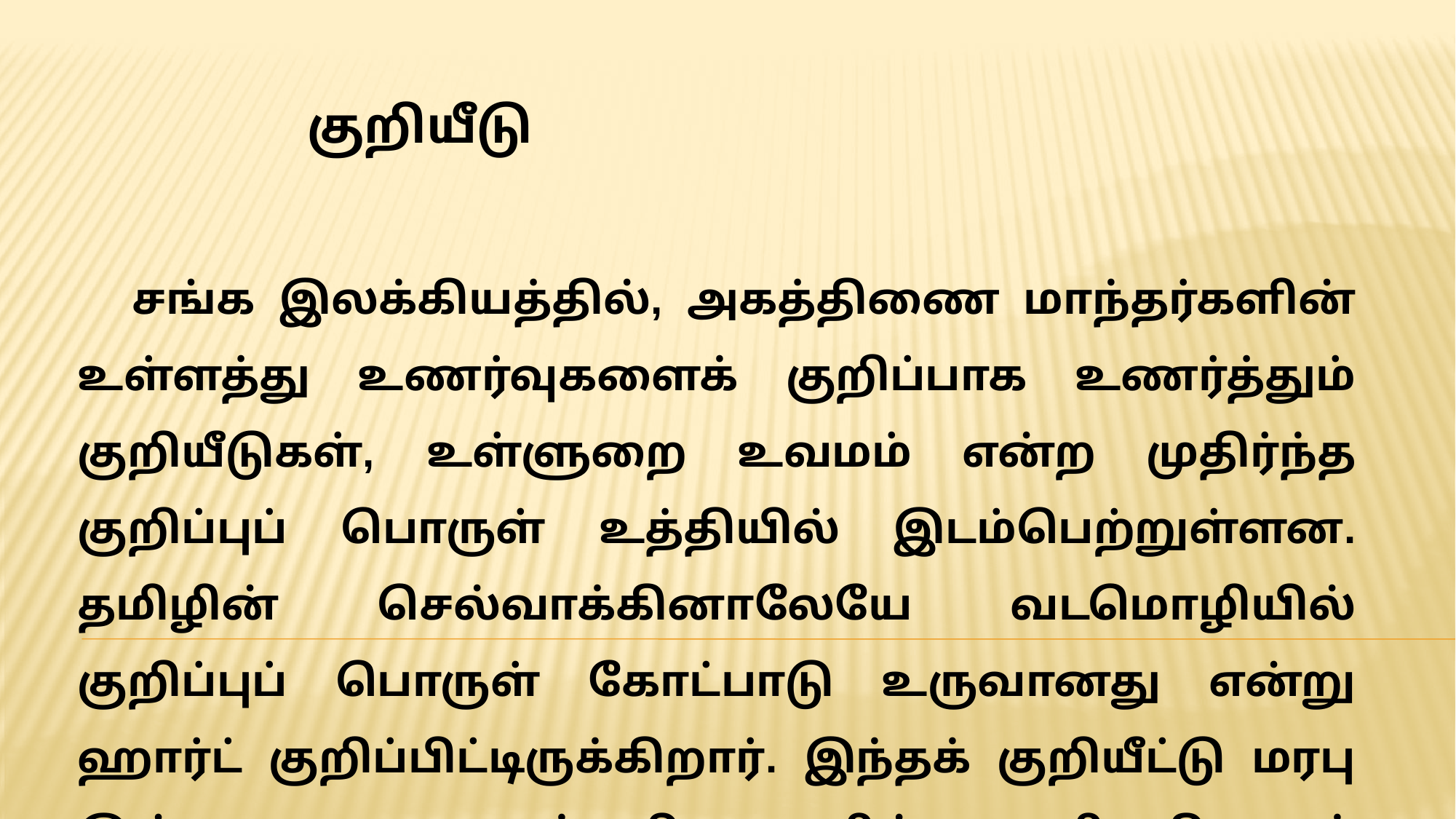

# குறியீடு
சங்க இலக்கியத்தில், அகத்திணை மாந்தர்களின் உள்ளத்து உணர்வுகளைக் குறிப்பாக உணர்த்தும் குறியீடுகள், உள்ளுறை உவமம் என்ற முதிர்ந்த குறிப்புப் பொருள் உத்தியில் இடம்பெற்றுள்ளன. தமிழின் செல்வாக்கினாலேயே வடமொழியில் குறிப்புப் பொருள் கோட்பாடு உருவானது என்று ஹார்ட் குறிப்பிட்டிருக்கிறார். இந்தக் குறியீட்டு மரபு இன்றைய புதுக்கவிதைகளில் மிகுதியாகக் காணப்படுகின்றன.